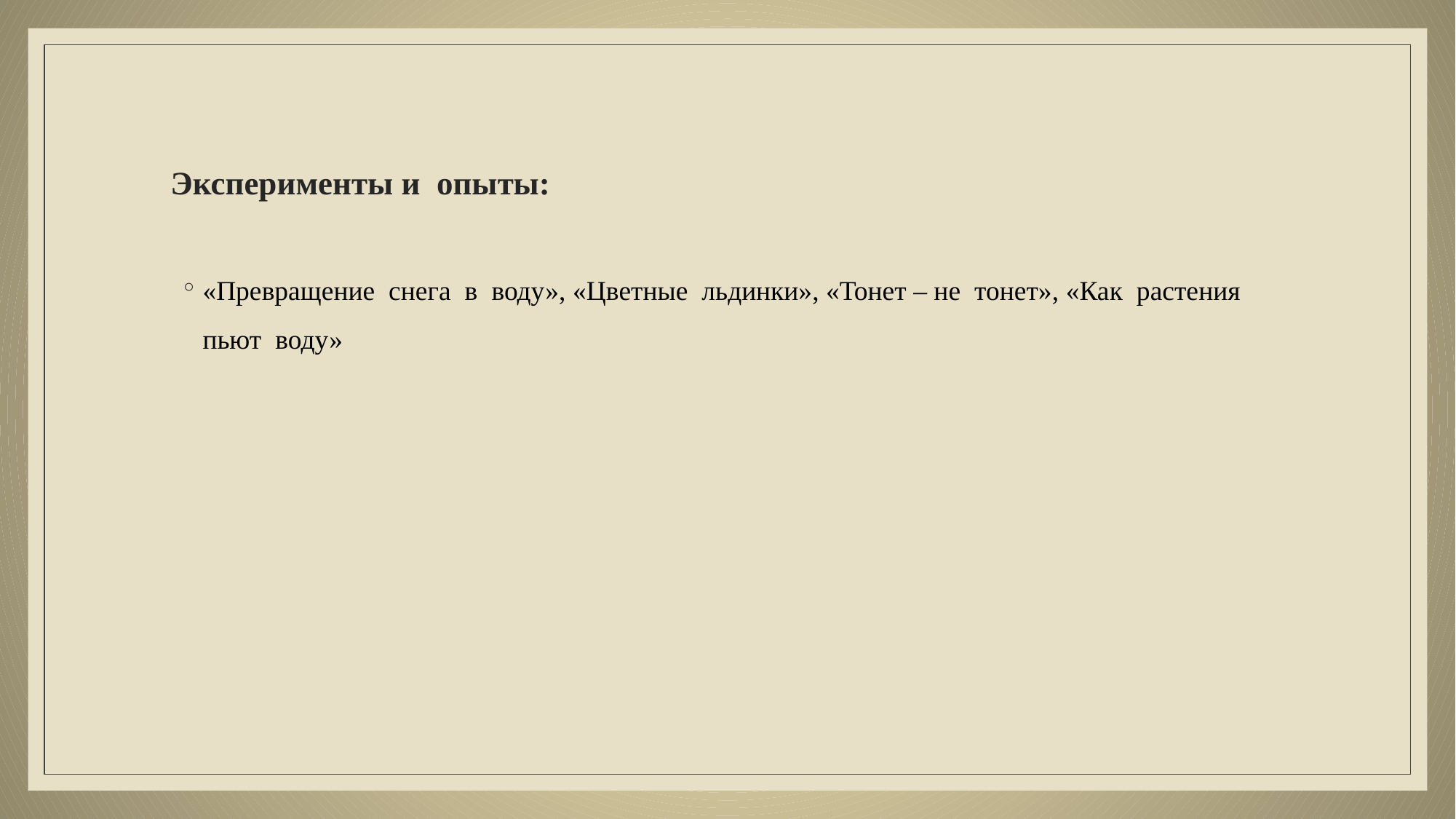

# Эксперименты и  опыты:
«Превращение  снега  в  воду», «Цветные  льдинки», «Тонет – не  тонет», «Как  растения  пьют  воду»